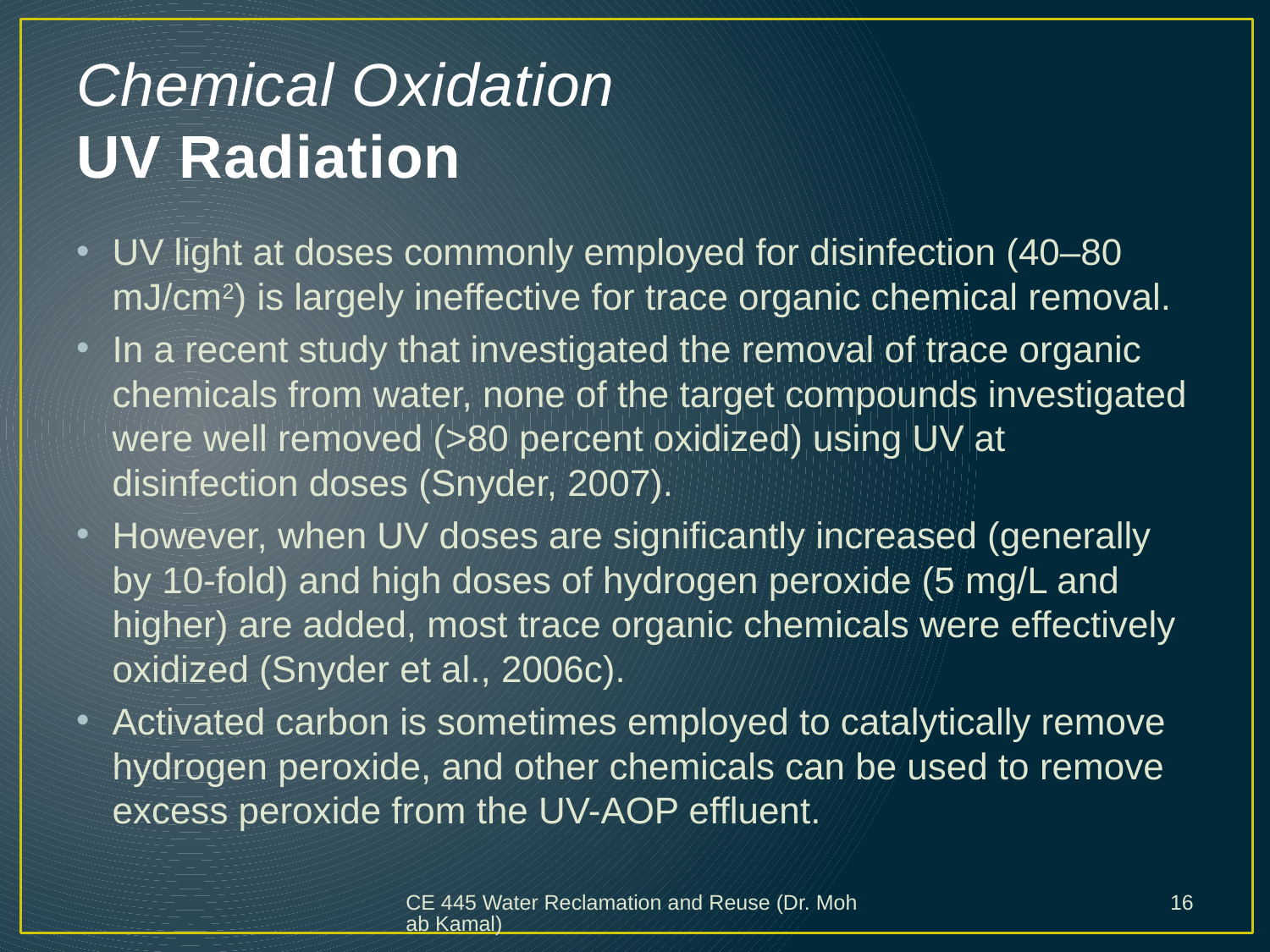

# Chemical Oxidation UV Radiation
UV light at doses commonly employed for disinfection (40–80 mJ/cm2) is largely ineffective for trace organic chemical removal.
In a recent study that investigated the removal of trace organic chemicals from water, none of the target compounds investigated were well removed (>80 percent oxidized) using UV at disinfection doses (Snyder, 2007).
However, when UV doses are significantly increased (generally by 10-fold) and high doses of hydrogen peroxide (5 mg/L and higher) are added, most trace organic chemicals were effectively oxidized (Snyder et al., 2006c).
Activated carbon is sometimes employed to catalytically remove hydrogen peroxide, and other chemicals can be used to remove excess peroxide from the UV-AOP effluent.
CE 445 Water Reclamation and Reuse (Dr. Mohab Kamal)
16